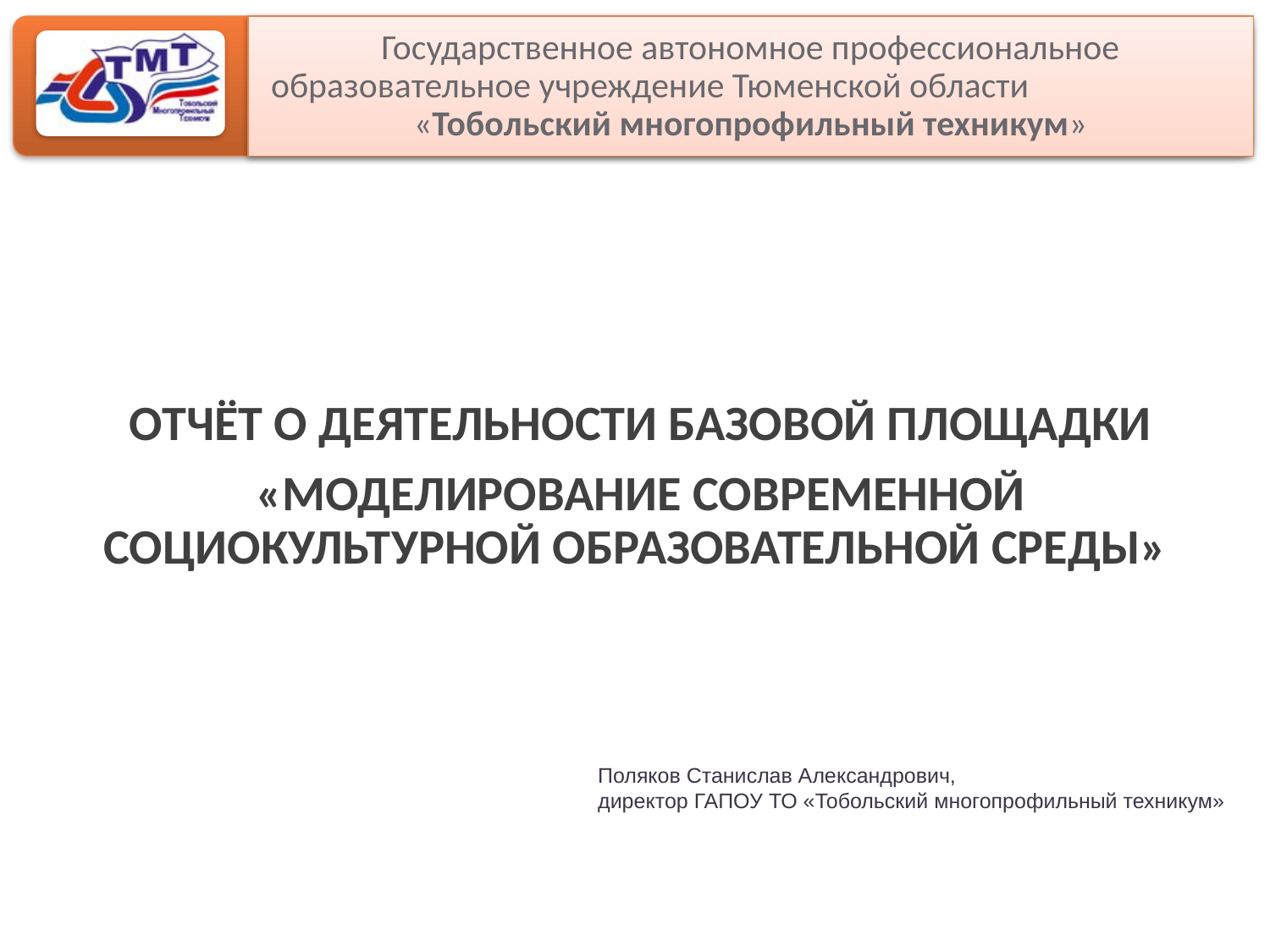

Государственное автономное профессиональное образовательное учреждение Тюменской области                          «Тобольский многопрофильный техникум»

ОТЧЁТ О ДЕЯТЕЛЬНОСТИ БАЗОВОЙ ПЛОЩАДКИ
«МОДЕЛИРОВАНИЕ СОВРЕМЕННОЙ СОЦИОКУЛЬТУРНОЙ ОБРАЗОВАТЕЛЬНОЙ СРЕДЫ»

#
Поляков Станислав Александрович,
директор ГАПОУ ТО «Тобольский многопрофильный техникум»